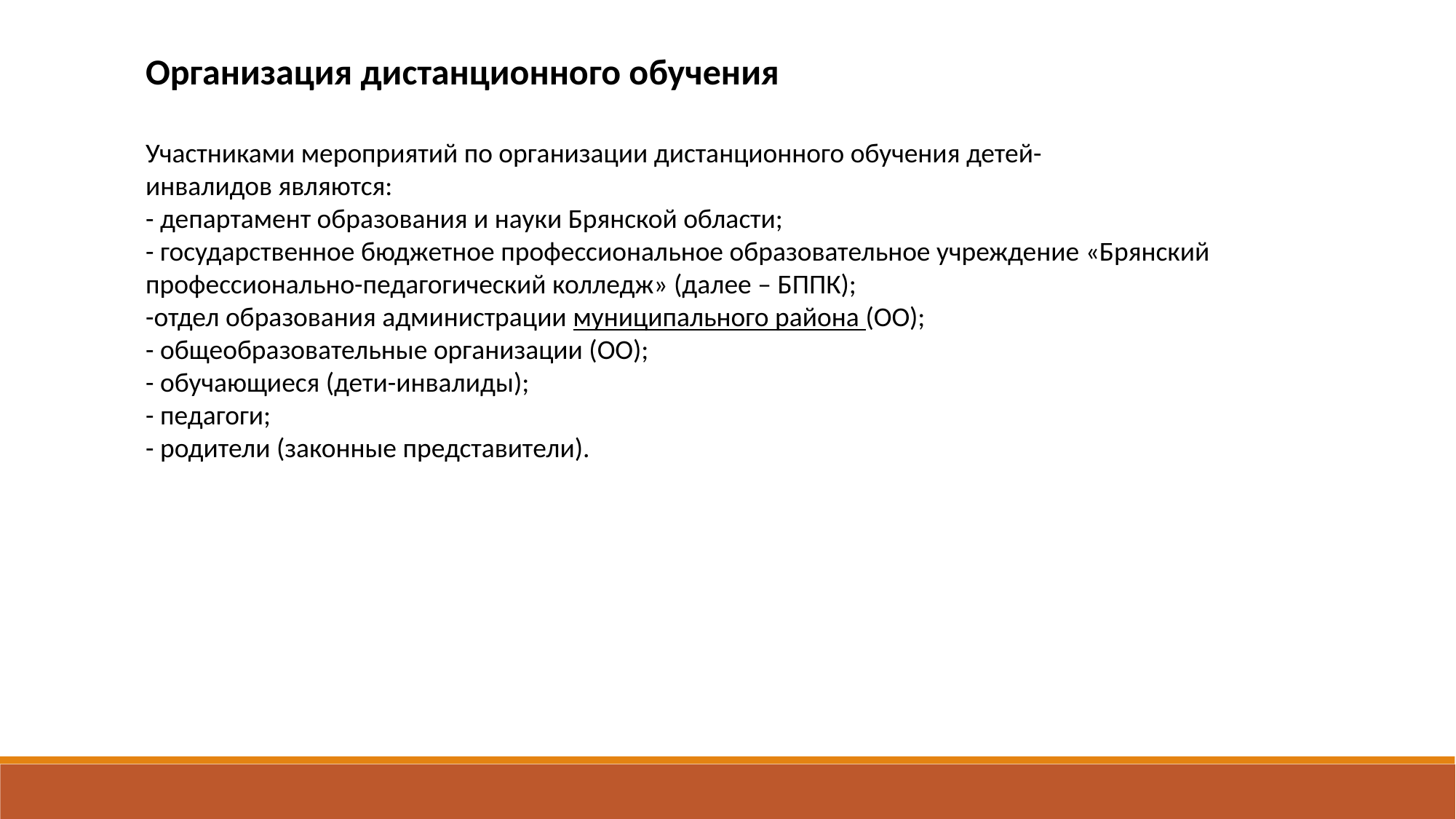

Организация дистанционного обучения

Участниками мероприятий по организации дистанционного обучения детей-
инвалидов являются:
- департамент образования и науки Брянской области;
- государственное бюджетное профессиональное образовательное учреждение «Брянский
профессионально-педагогический колледж» (далее – БППК);
-отдел образования администрации муниципального района (ОО);
- общеобразовательные организации (ОО);
- обучающиеся (дети-инвалиды);
- педагоги;
- родители (законные представители).